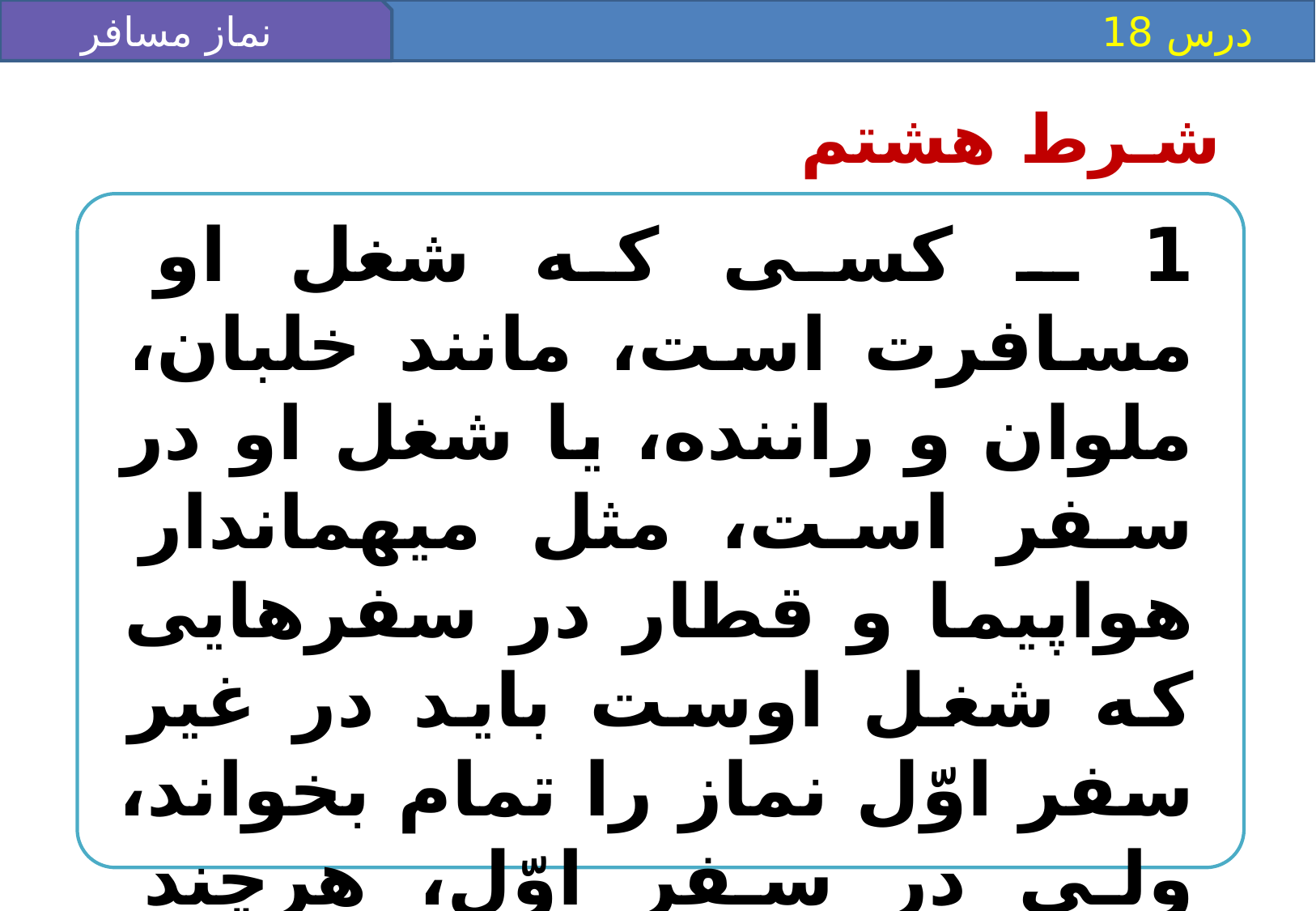

نماز مسافر (1)
 درس 18
شـرط هشتم

1 ـ كسى كه شغل او مسافرت است، مانند خلبان، ملوان و راننده، يا شغل او در سفر است، مثل ميهماندار هواپيما و قطار در سفرهايى كه شغل اوست بايد در غير سفر اوّل نماز را تمام بخواند، ولى در سفر اوّل، هرچند طول بكشد، نمازش شكسته است.